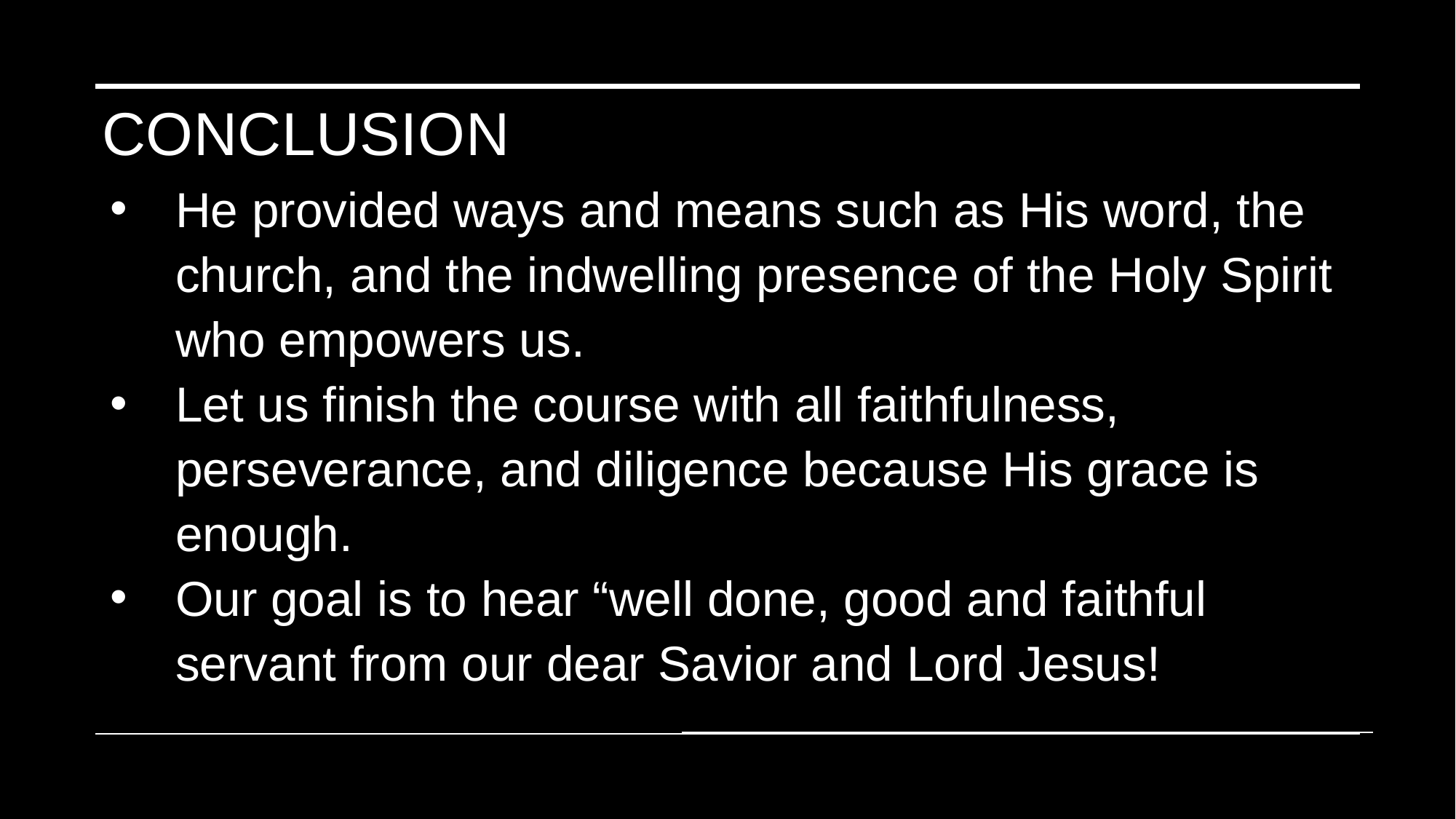

# conclusion
He provided ways and means such as His word, the church, and the indwelling presence of the Holy Spirit who empowers us.
Let us finish the course with all faithfulness, perseverance, and diligence because His grace is enough.
Our goal is to hear “well done, good and faithful servant from our dear Savior and Lord Jesus!